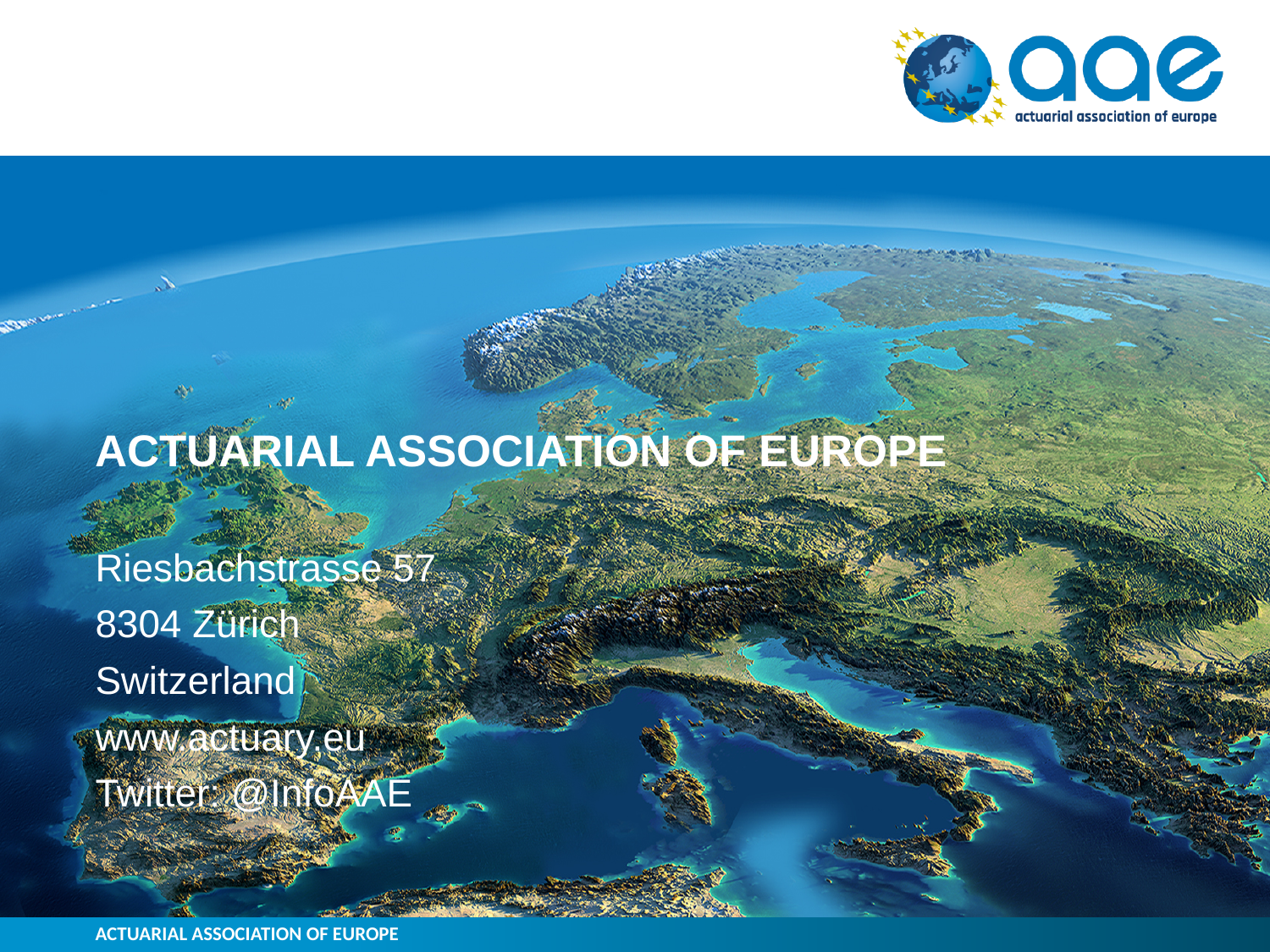

# ACTUARIAL ASSOCIATION OF EUROPE
Riesbachstrasse 57
8304 Zürich
Switzerland
www.actuary.eu
Twitter: @InfoAAE